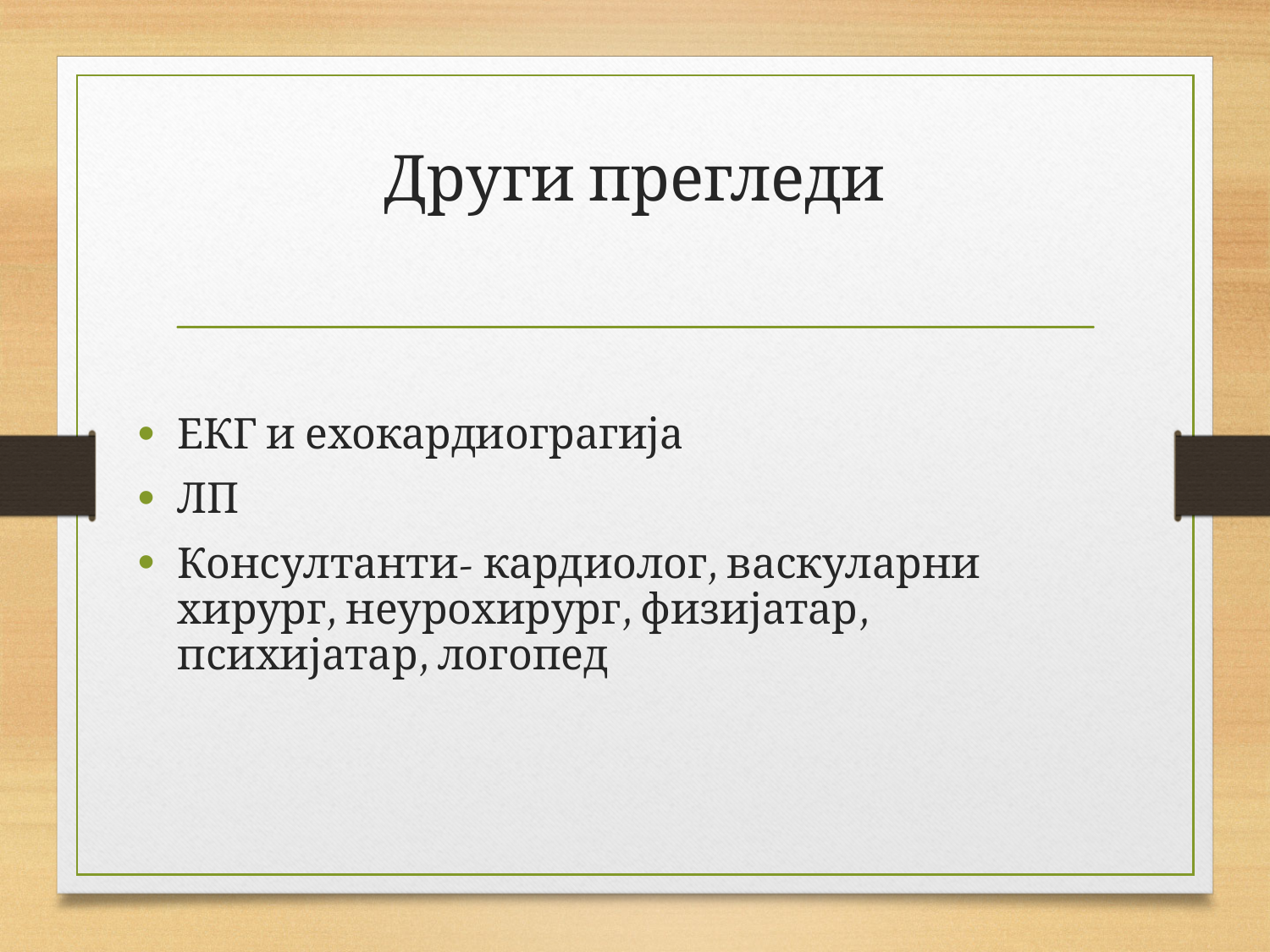

# Други прегледи
ЕКГ и ехокардиограгија
ЛП
Консултанти- кардиолог, васкуларни хирург, неурохирург, физијатар, психијатар, логопед